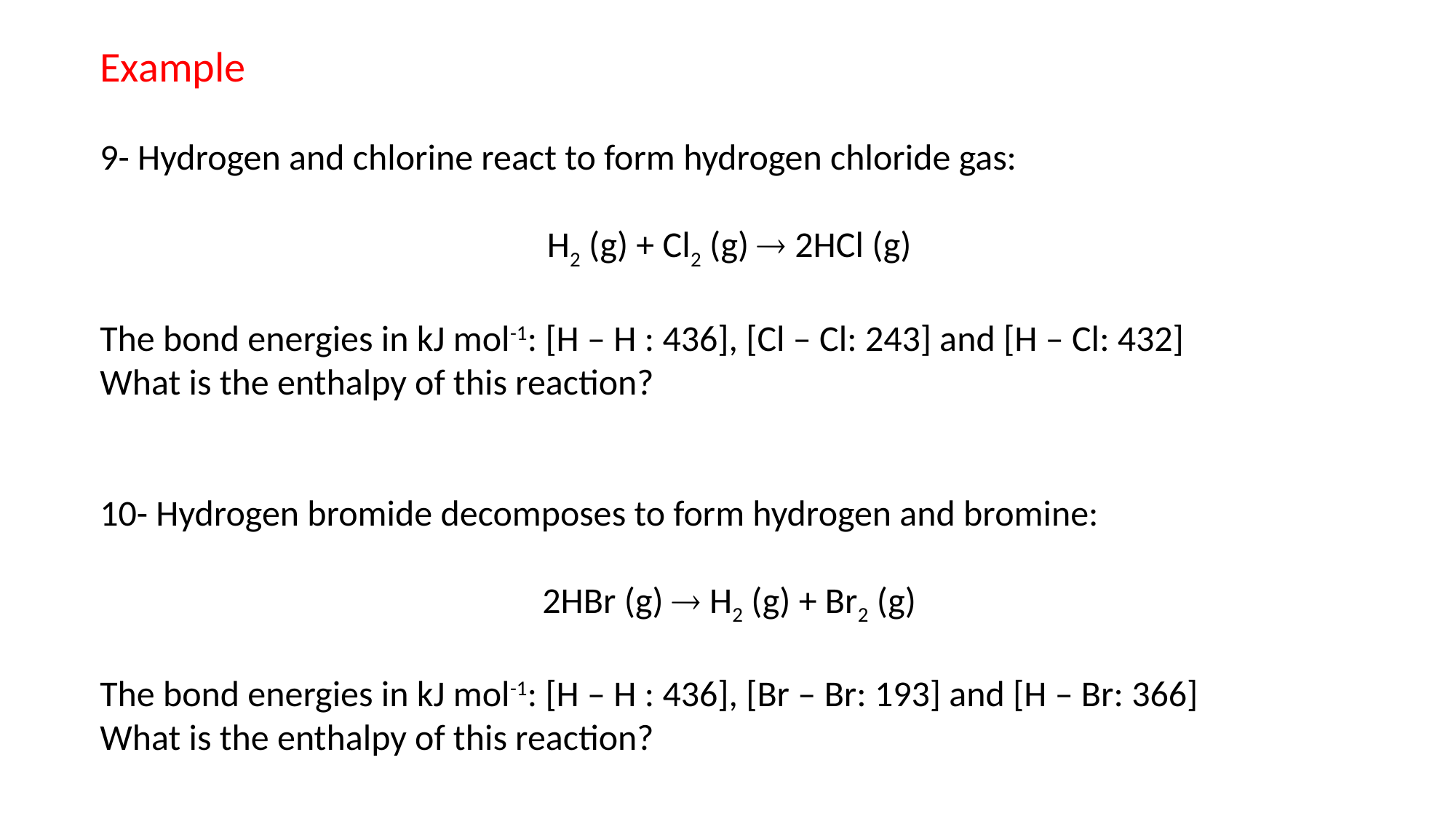

Example

9- Hydrogen and chlorine react to form hydrogen chloride gas:

H2 (g) + Cl2 (g) → 2HCl (g)

The bond energies in kJ mol-1: [H – H : 436], [Cl – Cl: 243] and [H – Cl: 432]
What is the enthalpy of this reaction?

10- Hydrogen bromide decomposes to form hydrogen and bromine:

2HBr (g) → H2 (g) + Br2 (g)

The bond energies in kJ mol-1: [H – H : 436], [Br – Br: 193] and [H – Br: 366]
What is the enthalpy of this reaction?